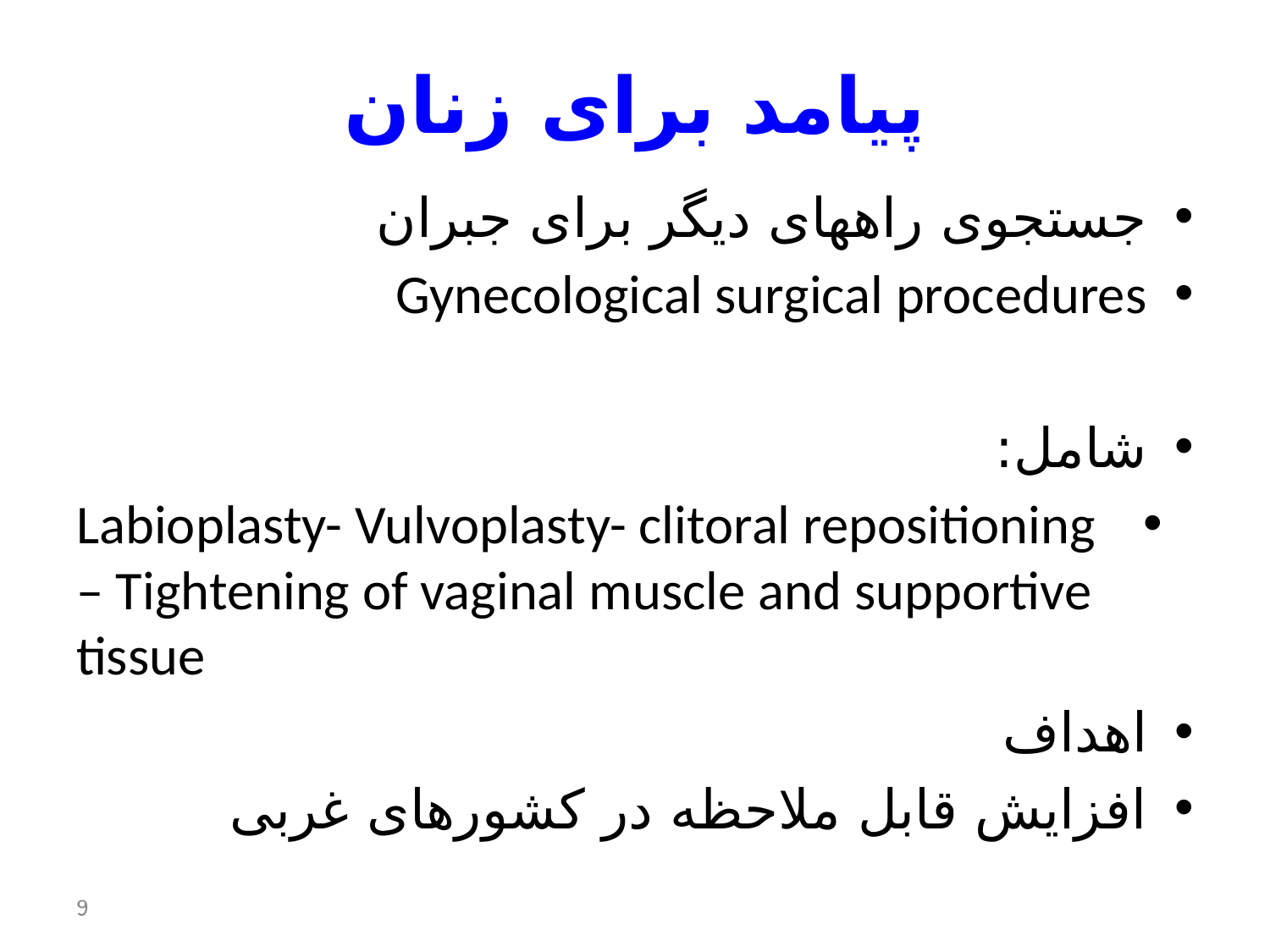

# پیامد برای زنان
جستجوی راههای دیگر برای جبران
Gynecological surgical procedures

شامل:
 Labioplasty- Vulvoplasty- clitoral repositioning – Tightening of vaginal muscle and supportive tissue
اهداف
افزایش قابل ملاحظه در کشورهای غربی
9